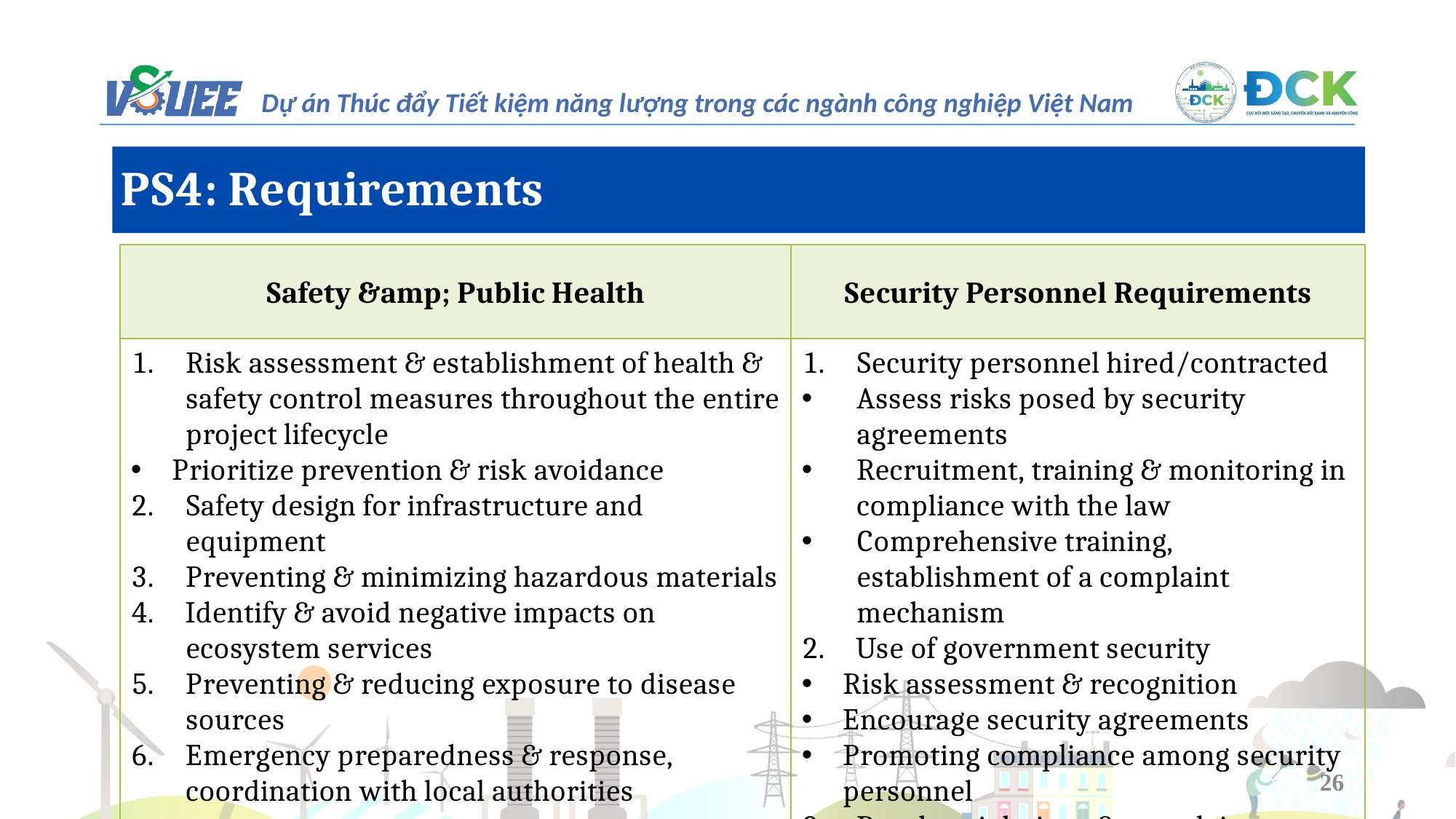

PS4: Requirements
| Safety &amp; Public Health | Security Personnel Requirements |
| --- | --- |
| Risk assessment & establishment of health & safety control measures throughout the entire project lifecycle Prioritize prevention & risk avoidance Safety design for infrastructure and equipment Preventing & minimizing hazardous materials Identify & avoid negative impacts on ecosystem services Preventing & reducing exposure to disease sources Emergency preparedness & response, coordination with local authorities | Security personnel hired/contracted Assess risks posed by security agreements Recruitment, training & monitoring in compliance with the law Comprehensive training, establishment of a complaint mechanism Use of government security Risk assessment & recognition Encourage security agreements Promoting compliance among security personnel Resolve violations & complaints |
26